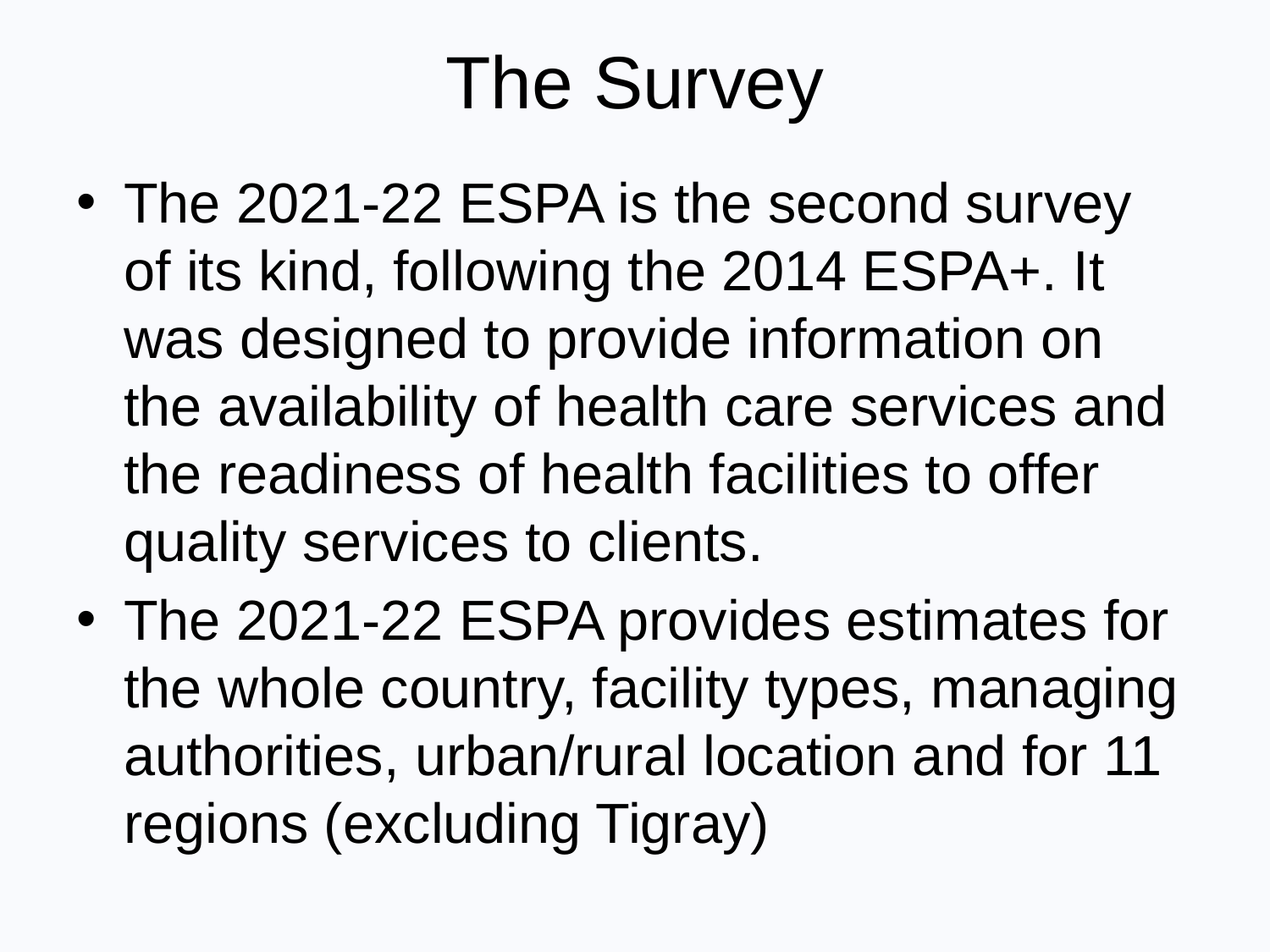

# The Survey
The 2021-22 ESPA is the second survey of its kind, following the 2014 ESPA+. It was designed to provide information on the availability of health care services and the readiness of health facilities to offer quality services to clients.
The 2021-22 ESPA provides estimates for the whole country, facility types, managing authorities, urban/rural location and for 11 regions (excluding Tigray)